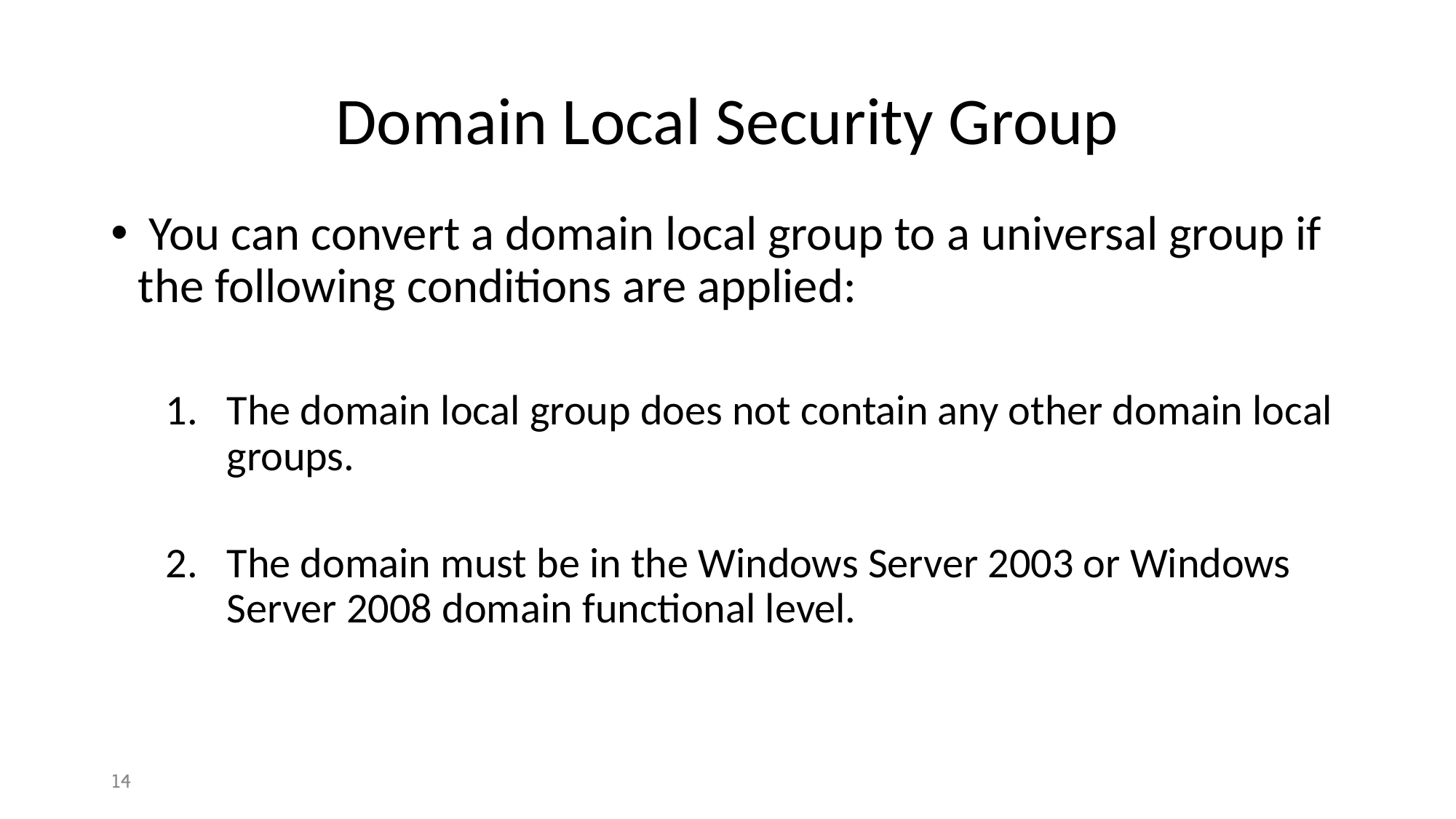

# Domain Local Security Group
 You can convert a domain local group to a universal group if the following conditions are applied:

The domain local group does not contain any other domain local groups.

The domain must be in the Windows Server 2003 or Windows Server 2008 domain functional level.

14